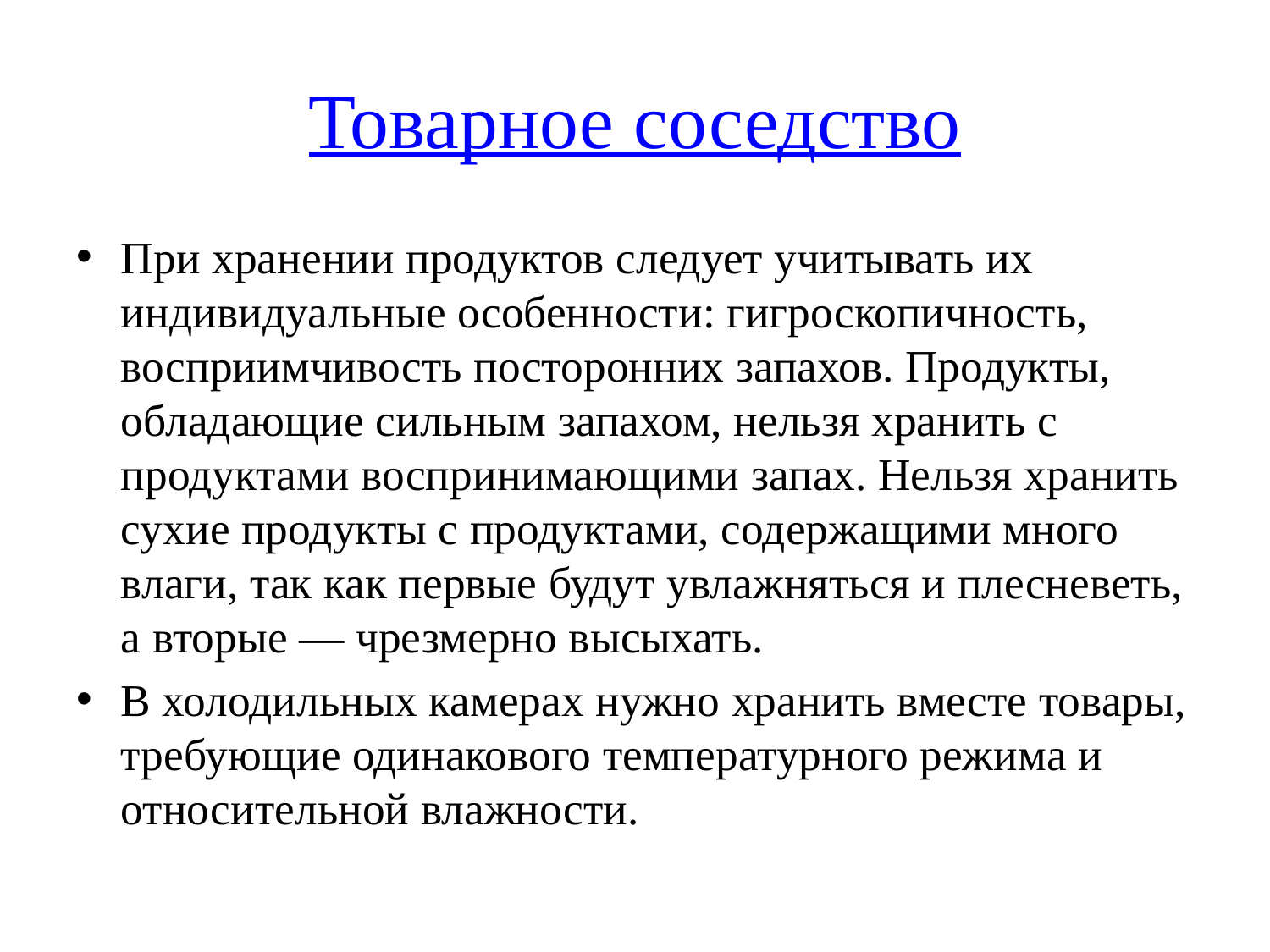

# Товарное соседство
При хранении продуктов следует учитывать их индивидуальные особенности: гигроскопичность, восприимчивость посторонних запахов. Продукты, обладающие сильным запахом, нельзя хранить с продуктами воспринимающими запах. Нельзя хранить сухие продукты с продуктами, содержащими много влаги, так как первые будут увлажняться и плесневеть, а вторые — чрезмерно высыхать.
В холодильных камерах нужно хранить вместе товары, требующие одинакового температурного режима и относительной влажности.